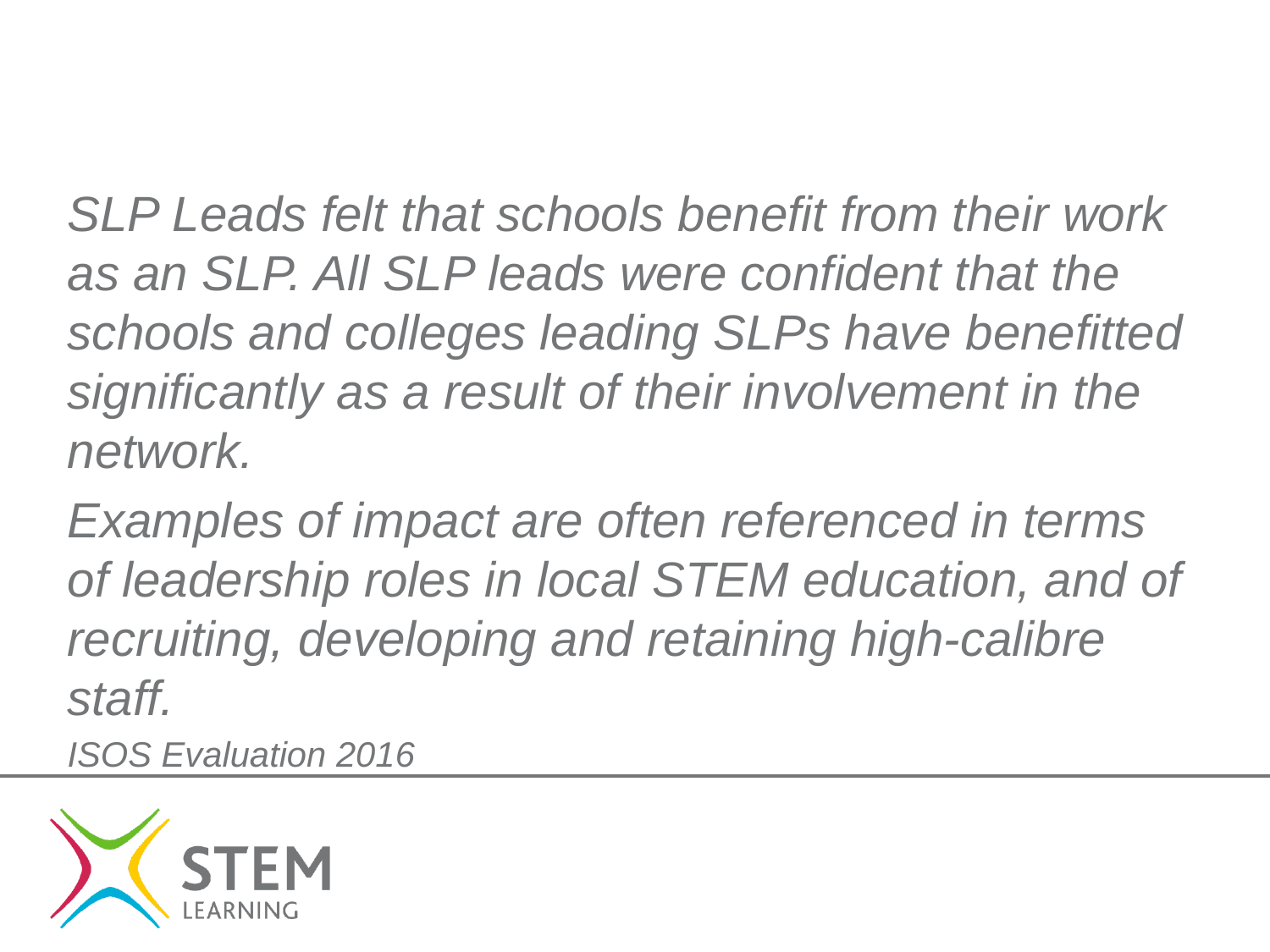

#
SLP Leads felt that schools benefit from their work as an SLP. All SLP leads were confident that the schools and colleges leading SLPs have benefitted significantly as a result of their involvement in the network.
Examples of impact are often referenced in terms of leadership roles in local STEM education, and of recruiting, developing and retaining high-calibre staff.
ISOS Evaluation 2016